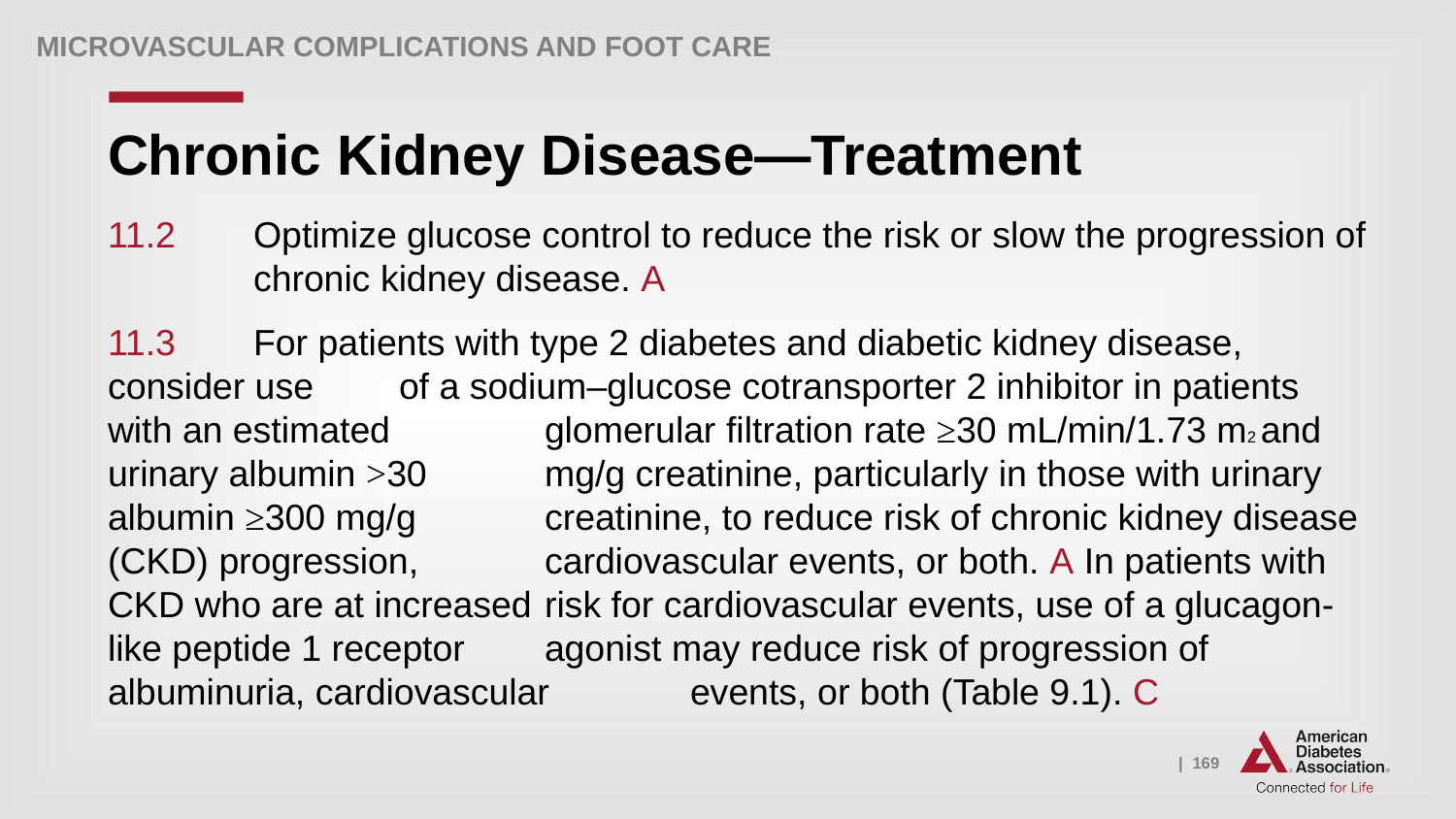

Microvascular Complications and Foot Care
# Chronic Kidney Disease—Treatment
11.2 	Optimize glucose control to reduce the risk or slow the progression of 	chronic kidney disease. A
11.3 	For patients with type 2 diabetes and diabetic kidney disease, consider use 	of a sodium–glucose cotransporter 2 inhibitor in patients with an estimated 	glomerular filtration rate ≥30 mL/min/1.73 m2 and urinary albumin >30 	mg/g creatinine, particularly in those with urinary albumin ≥300 mg/g 	creatinine, to reduce risk of chronic kidney disease (CKD) progression, 	cardiovascular events, or both. A In patients with CKD who are at increased 	risk for cardiovascular events, use of a glucagon-like peptide 1 receptor 	agonist may reduce risk of progression of albuminuria, cardiovascular 	events, or both (Table 9.1). C